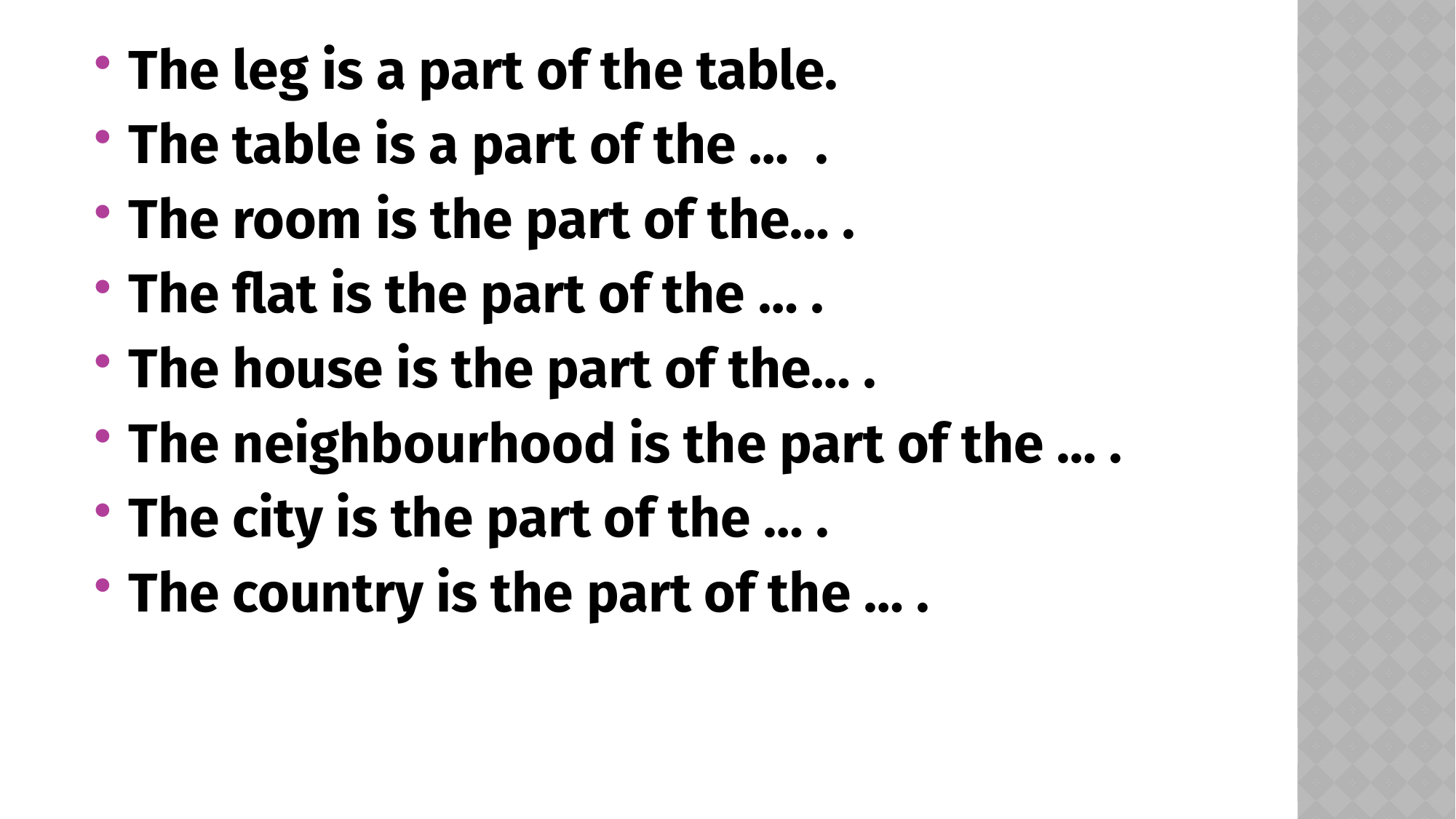

The leg is a part of the table.
The table is a part of the …  .
The room is the part of the… .
The flat is the part of the … .
The house is the part of the… .
The neighbourhood is the part of the … .
The city is the part of the … .
The country is the part of the … .